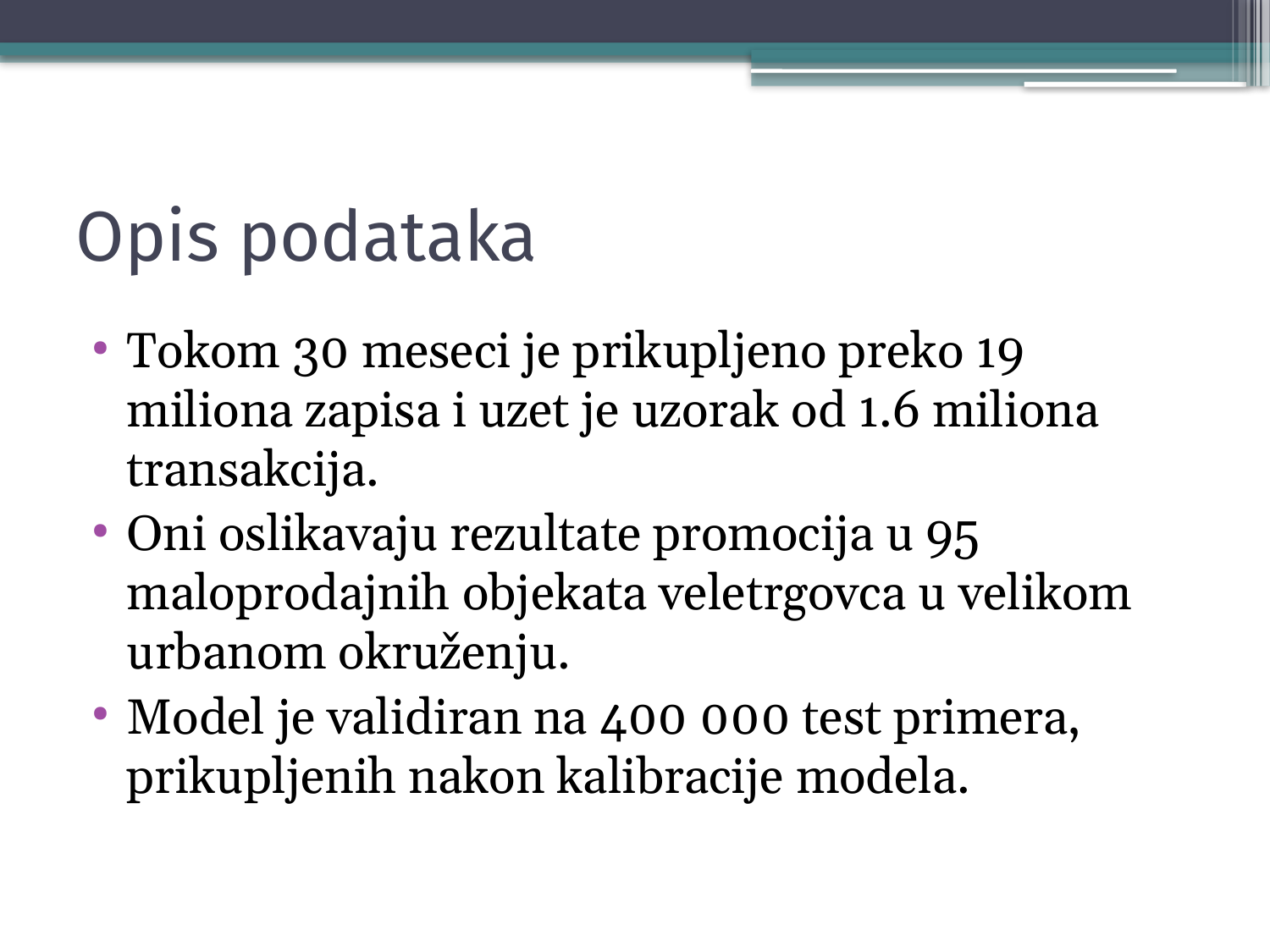

# Opis podataka
Tokom 30 meseci je prikupljeno preko 19 miliona zapisa i uzet je uzorak od 1.6 miliona transakcija.
Oni oslikavaju rezultate promocija u 95 maloprodajnih objekata veletrgovca u velikom urbanom okruženju.
Model je validiran na 400 000 test primera, prikupljenih nakon kalibracije modela.